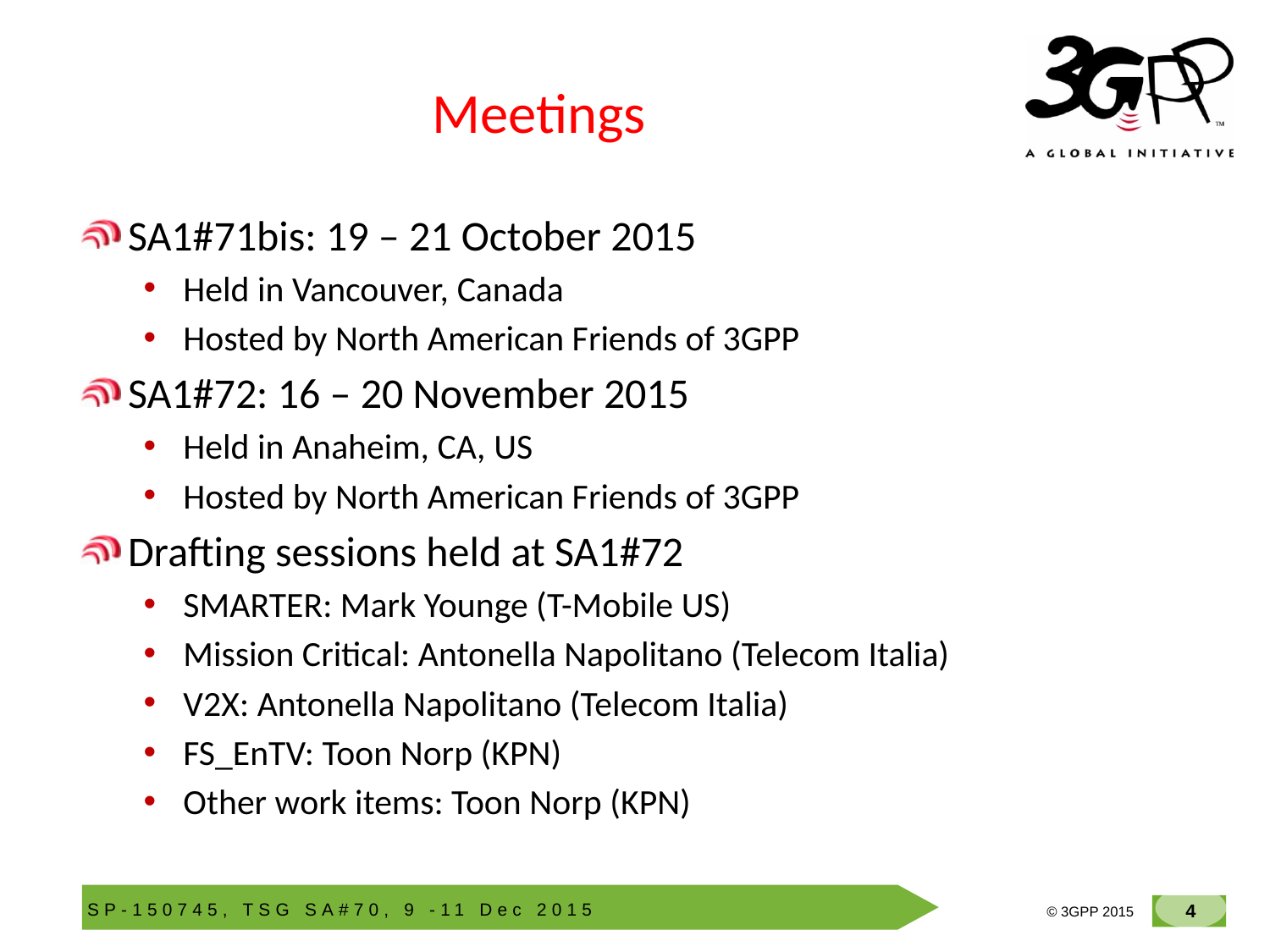

# Meetings
SA1#71bis: 19 – 21 October 2015
Held in Vancouver, Canada
Hosted by North American Friends of 3GPP
SA1#72: 16 – 20 November 2015
Held in Anaheim, CA, US
Hosted by North American Friends of 3GPP
Drafting sessions held at SA1#72
SMARTER: Mark Younge (T-Mobile US)
Mission Critical: Antonella Napolitano (Telecom Italia)
V2X: Antonella Napolitano (Telecom Italia)
FS_EnTV: Toon Norp (KPN)
Other work items: Toon Norp (KPN)